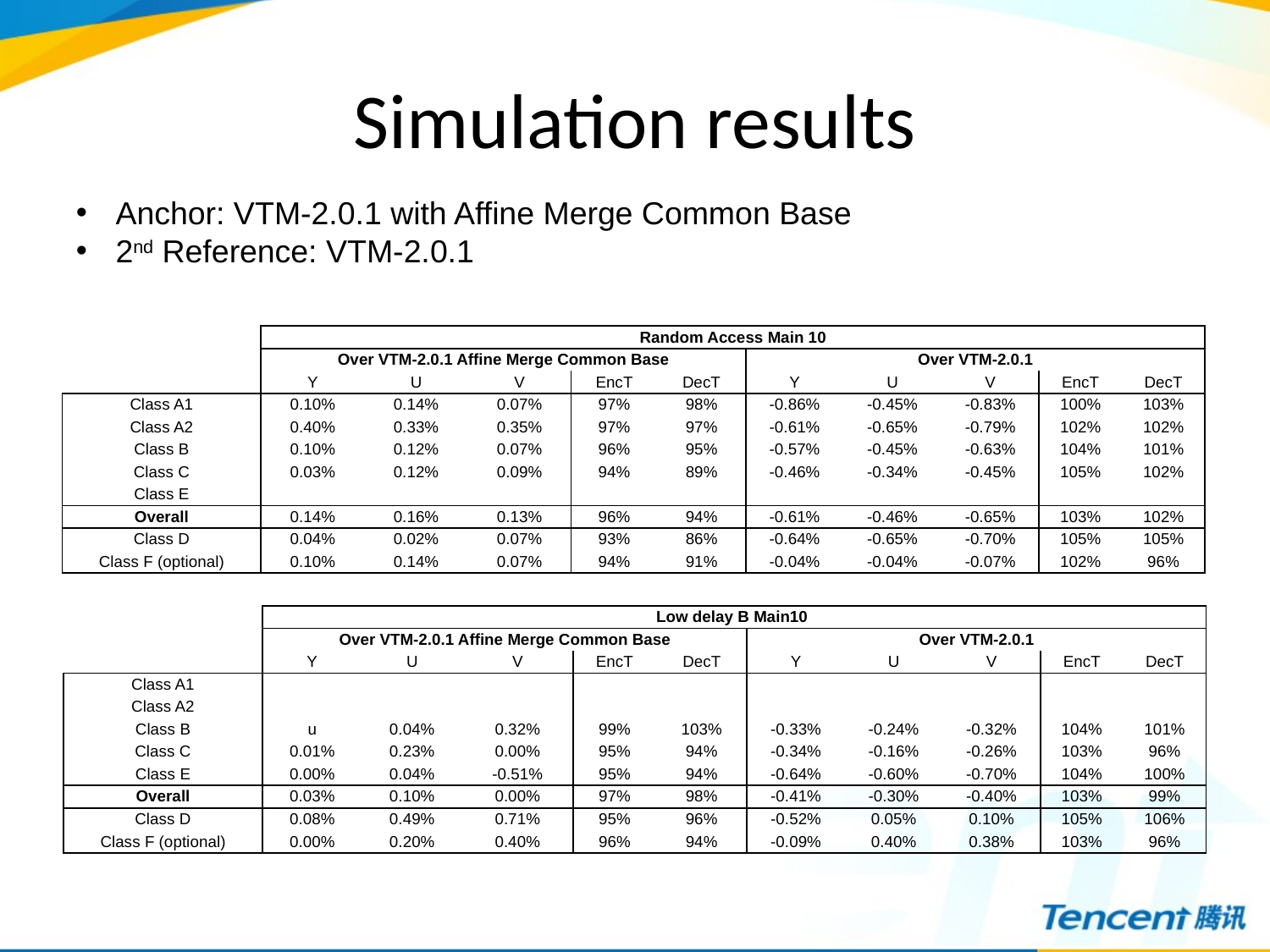

# Simulation results
Anchor: VTM-2.0.1 with Affine Merge Common Base
2nd Reference: VTM-2.0.1
|  | Random Access Main 10 |  |  |  |  |  |  |  |  |  |
| --- | --- | --- | --- | --- | --- | --- | --- | --- | --- | --- |
|  | Over VTM-2.0.1 Affine Merge Common Base |  |  |  |  | Over VTM-2.0.1 |  |  |  |  |
|  | Y | U | V | EncT | DecT | Y | U | V | EncT | DecT |
| Class A1 | 0.10% | 0.14% | 0.07% | 97% | 98% | -0.86% | -0.45% | -0.83% | 100% | 103% |
| Class A2 | 0.40% | 0.33% | 0.35% | 97% | 97% | -0.61% | -0.65% | -0.79% | 102% | 102% |
| Class B | 0.10% | 0.12% | 0.07% | 96% | 95% | -0.57% | -0.45% | -0.63% | 104% | 101% |
| Class C | 0.03% | 0.12% | 0.09% | 94% | 89% | -0.46% | -0.34% | -0.45% | 105% | 102% |
| Class E |  |  |  |  |  |  |  |  |  |  |
| Overall | 0.14% | 0.16% | 0.13% | 96% | 94% | -0.61% | -0.46% | -0.65% | 103% | 102% |
| Class D | 0.04% | 0.02% | 0.07% | 93% | 86% | -0.64% | -0.65% | -0.70% | 105% | 105% |
| Class F (optional) | 0.10% | 0.14% | 0.07% | 94% | 91% | -0.04% | -0.04% | -0.07% | 102% | 96% |
|  | Low delay B Main10 |  |  |  |  |  |  |  |  |  |
| --- | --- | --- | --- | --- | --- | --- | --- | --- | --- | --- |
|  | Over VTM-2.0.1 Affine Merge Common Base |  |  |  |  | Over VTM-2.0.1 |  |  |  |  |
|  | Y | U | V | EncT | DecT | Y | U | V | EncT | DecT |
| Class A1 |  |  |  |  |  |  |  |  |  |  |
| Class A2 |  |  |  |  |  |  |  |  |  |  |
| Class B | u | 0.04% | 0.32% | 99% | 103% | -0.33% | -0.24% | -0.32% | 104% | 101% |
| Class C | 0.01% | 0.23% | 0.00% | 95% | 94% | -0.34% | -0.16% | -0.26% | 103% | 96% |
| Class E | 0.00% | 0.04% | -0.51% | 95% | 94% | -0.64% | -0.60% | -0.70% | 104% | 100% |
| Overall | 0.03% | 0.10% | 0.00% | 97% | 98% | -0.41% | -0.30% | -0.40% | 103% | 99% |
| Class D | 0.08% | 0.49% | 0.71% | 95% | 96% | -0.52% | 0.05% | 0.10% | 105% | 106% |
| Class F (optional) | 0.00% | 0.20% | 0.40% | 96% | 94% | -0.09% | 0.40% | 0.38% | 103% | 96% |